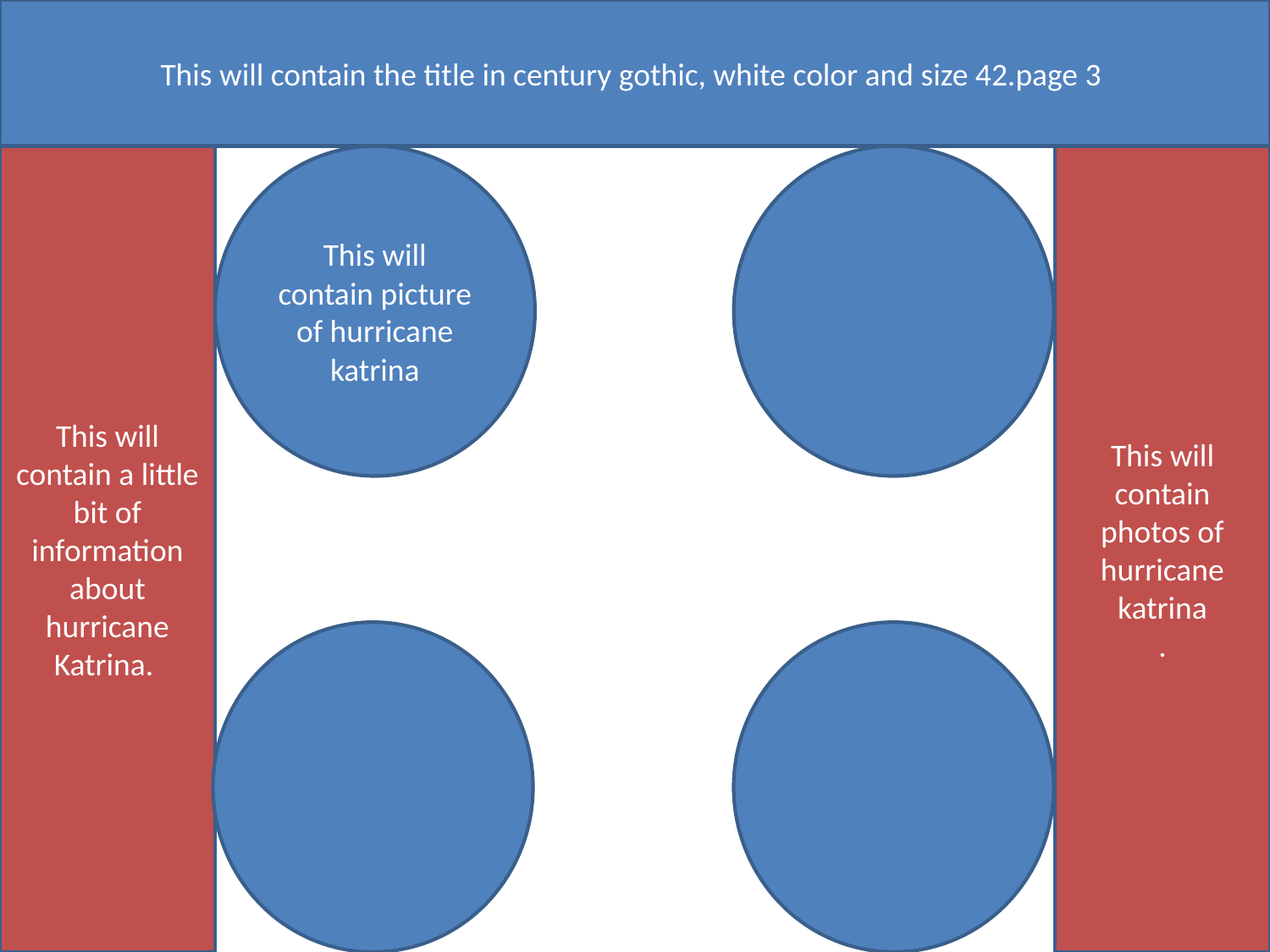

This will contain the title in century gothic, white color and size 42.page 3
This will contain a little bit of information about hurricane Katrina.
This will contain picture of hurricane katrina

This will contain photos of hurricane katrina
.
#